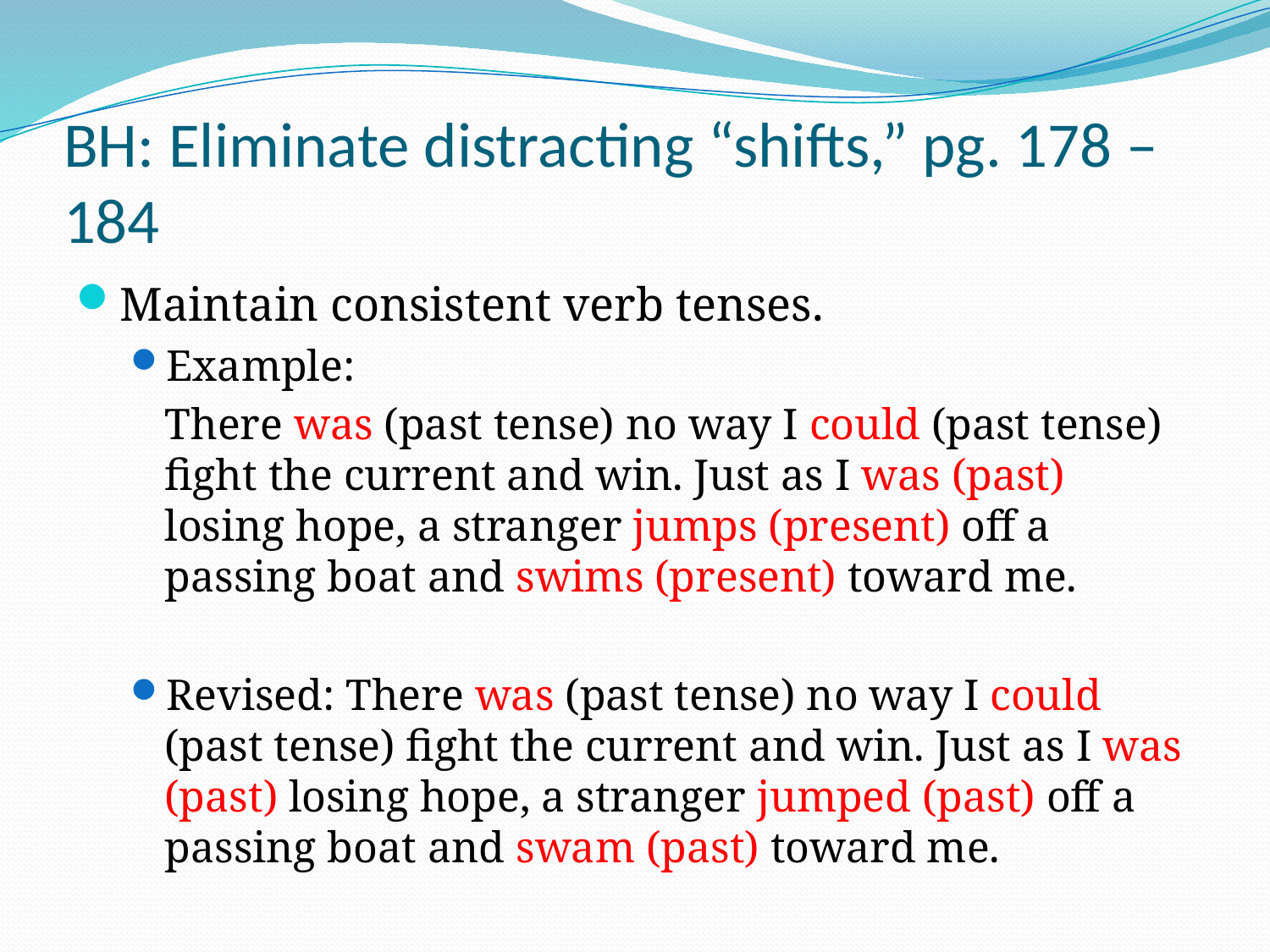

# BH: Eliminate distracting “shifts,” pg. 178 – 184
Maintain consistent verb tenses.
Example:
	There was (past tense) no way I could (past tense) fight the current and win. Just as I was (past) losing hope, a stranger jumps (present) off a passing boat and swims (present) toward me.

Revised: There was (past tense) no way I could (past tense) fight the current and win. Just as I was (past) losing hope, a stranger jumped (past) off a passing boat and swam (past) toward me.